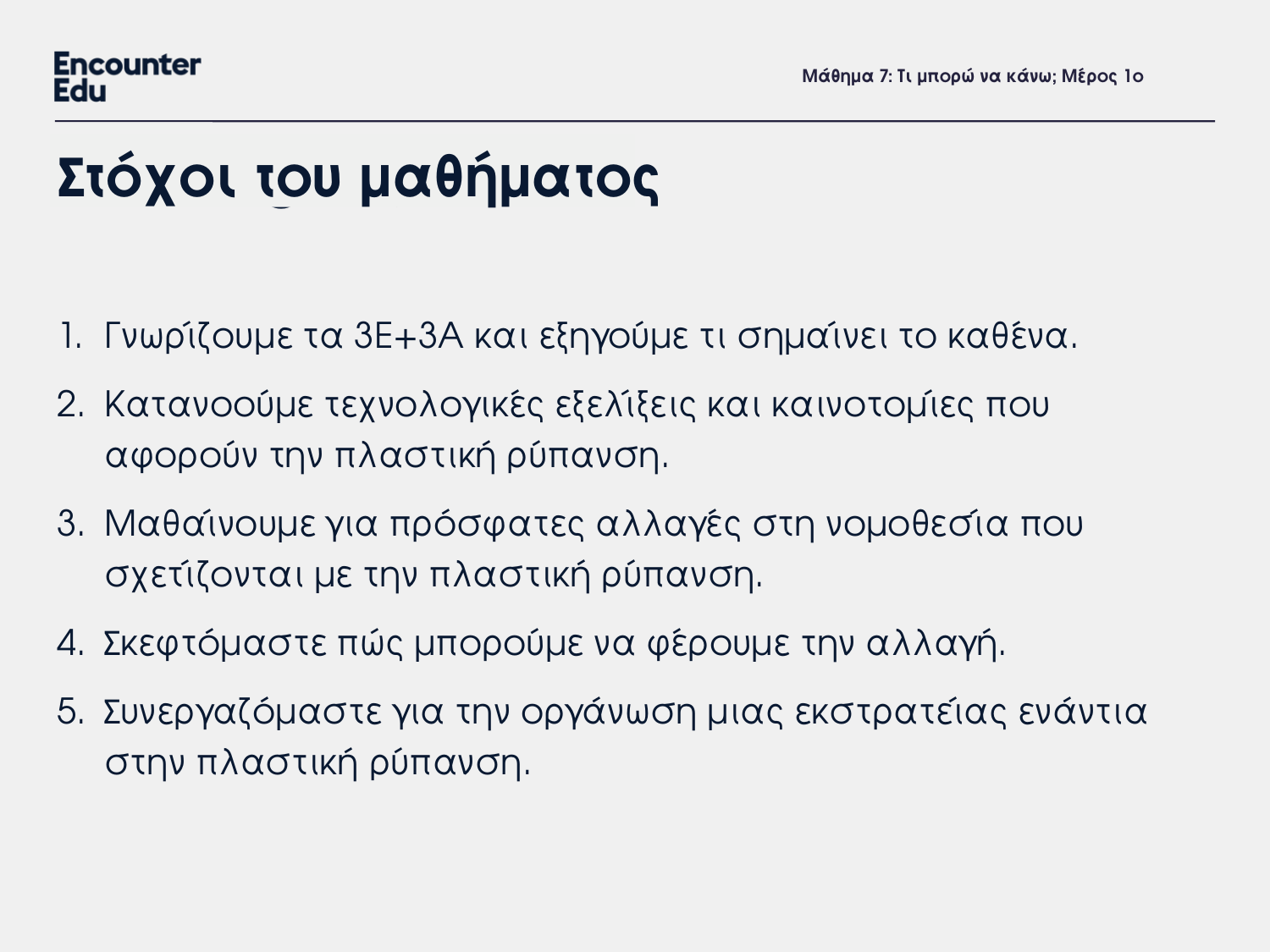

# Μάθημα 7: Τι μπορώ να κάνω; Μέρος 1ο

Στόχοι του μαθήματος
Γνωρίζουμε τα 3Ε+3Α και εξηγούμε τι σημαίνει το καθένα.
Κατανοούμε τεχνολογικές εξελίξεις και καινοτομίες που αφορούν την πλαστική ρύπανση.
Μαθαίνουμε για πρόσφατες αλλαγές στη νομοθεσία που σχετίζονται με την πλαστική ρύπανση.
Σκεφτόμαστε πώς μπορούμε να φέρουμε την αλλαγή.
Συνεργαζόμαστε για την οργάνωση μιας εκστρατείας ενάντια στην πλαστική ρύπανση.